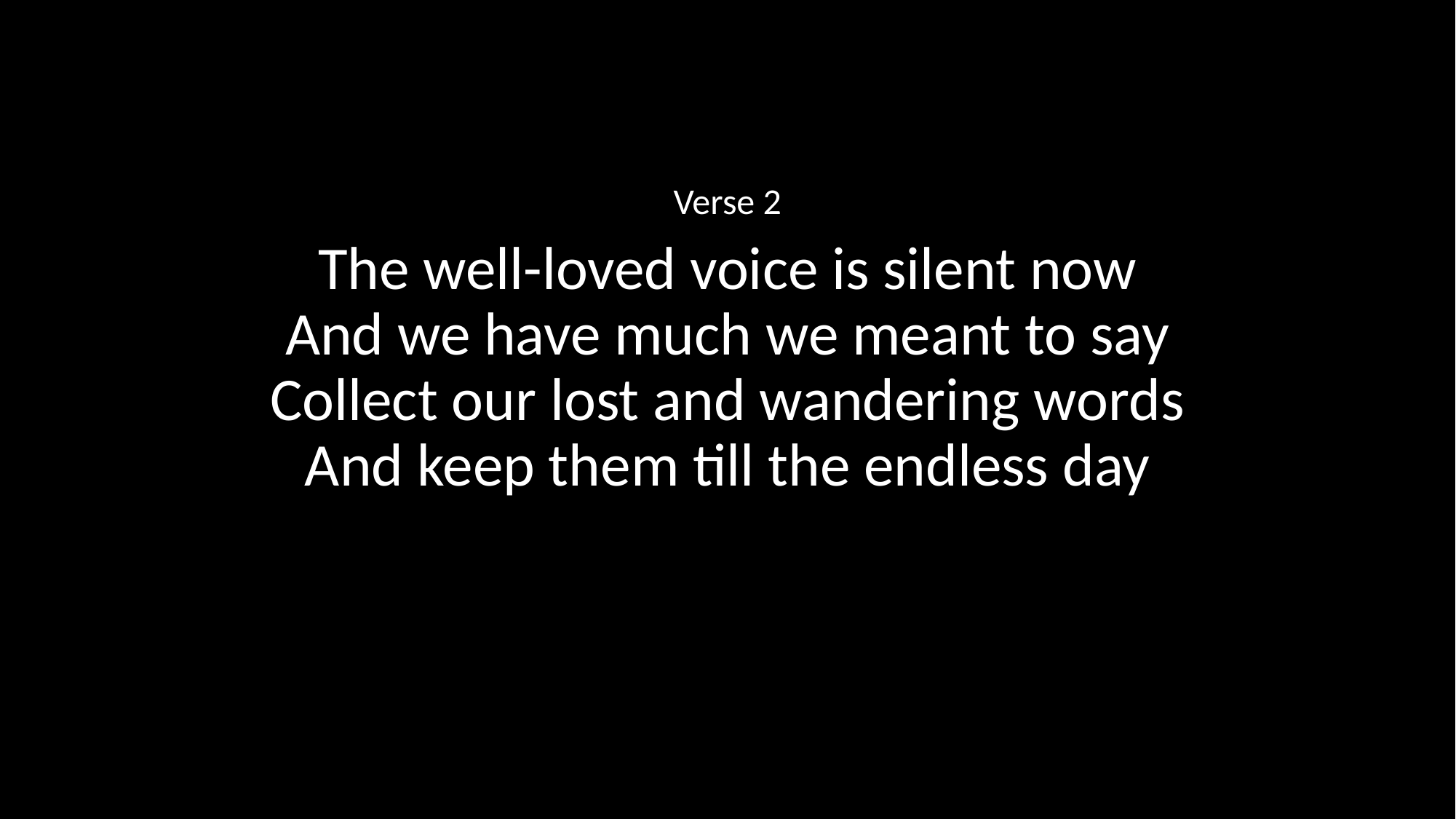

Verse 2
The well-loved voice is silent now
And we have much we meant to say
Collect our lost and wandering words
And keep them till the endless day